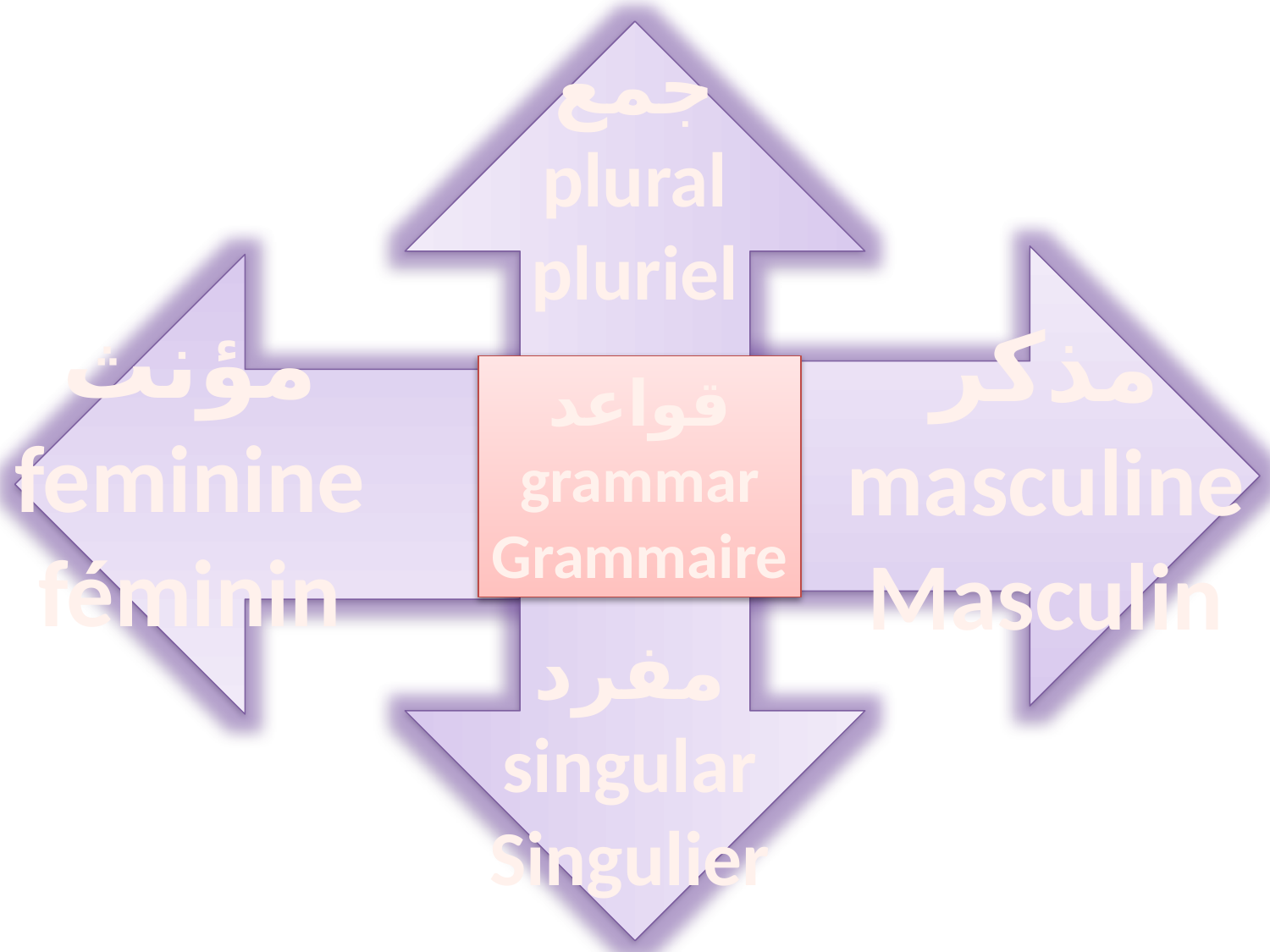

جمع
plural
pluriel

مؤنث
feminine
féminin
مذكر
masculine
Masculin
قواعد
grammar
Grammaire

مفرد
singular
Singulier